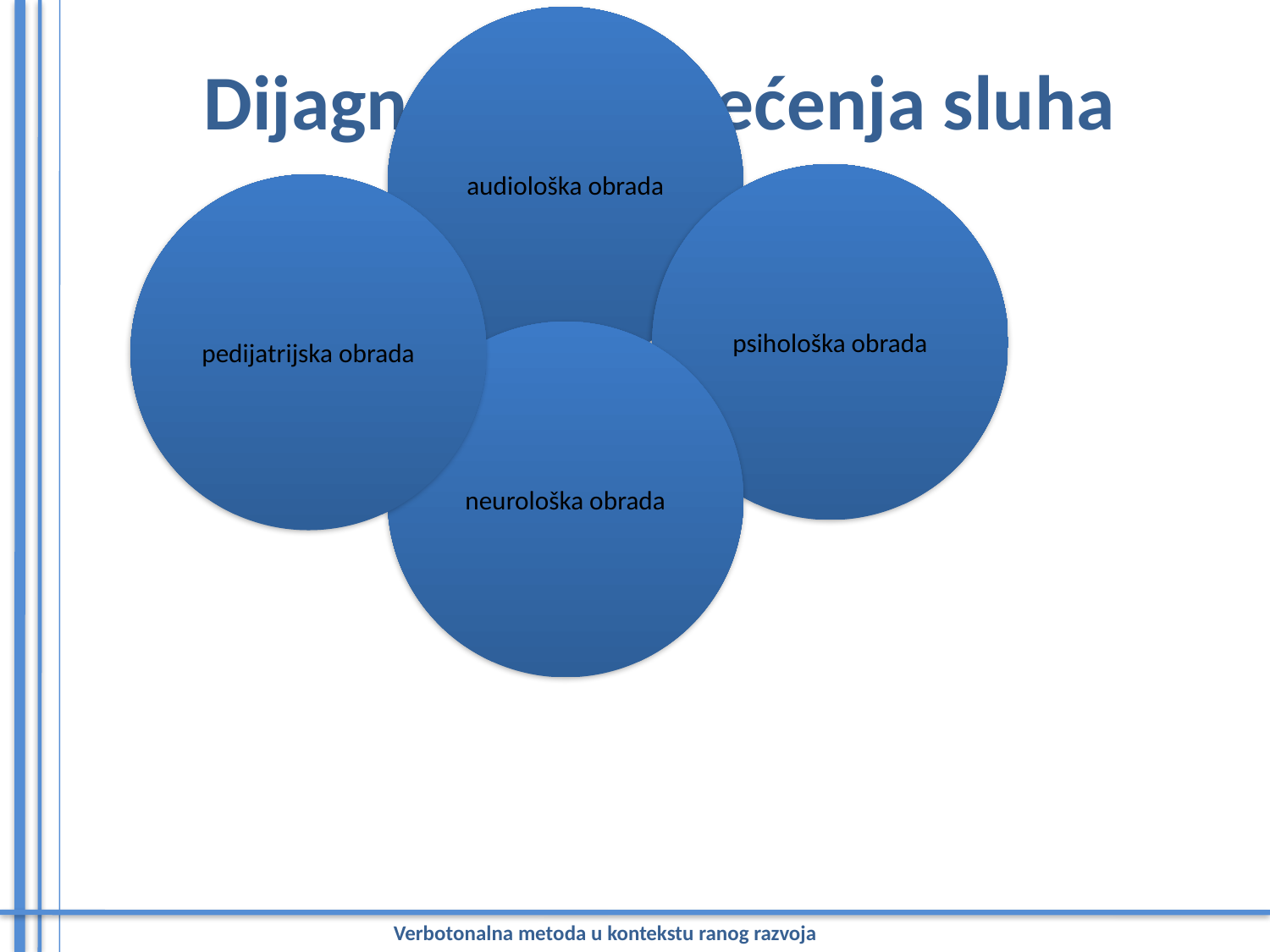

# Dijagnostika oštećenja sluha
audiološka obrada
psihološka obrada
neurološka obrada
pedijatrijska obrada
Verbotonalna metoda u kontekstu ranog razvoja
4